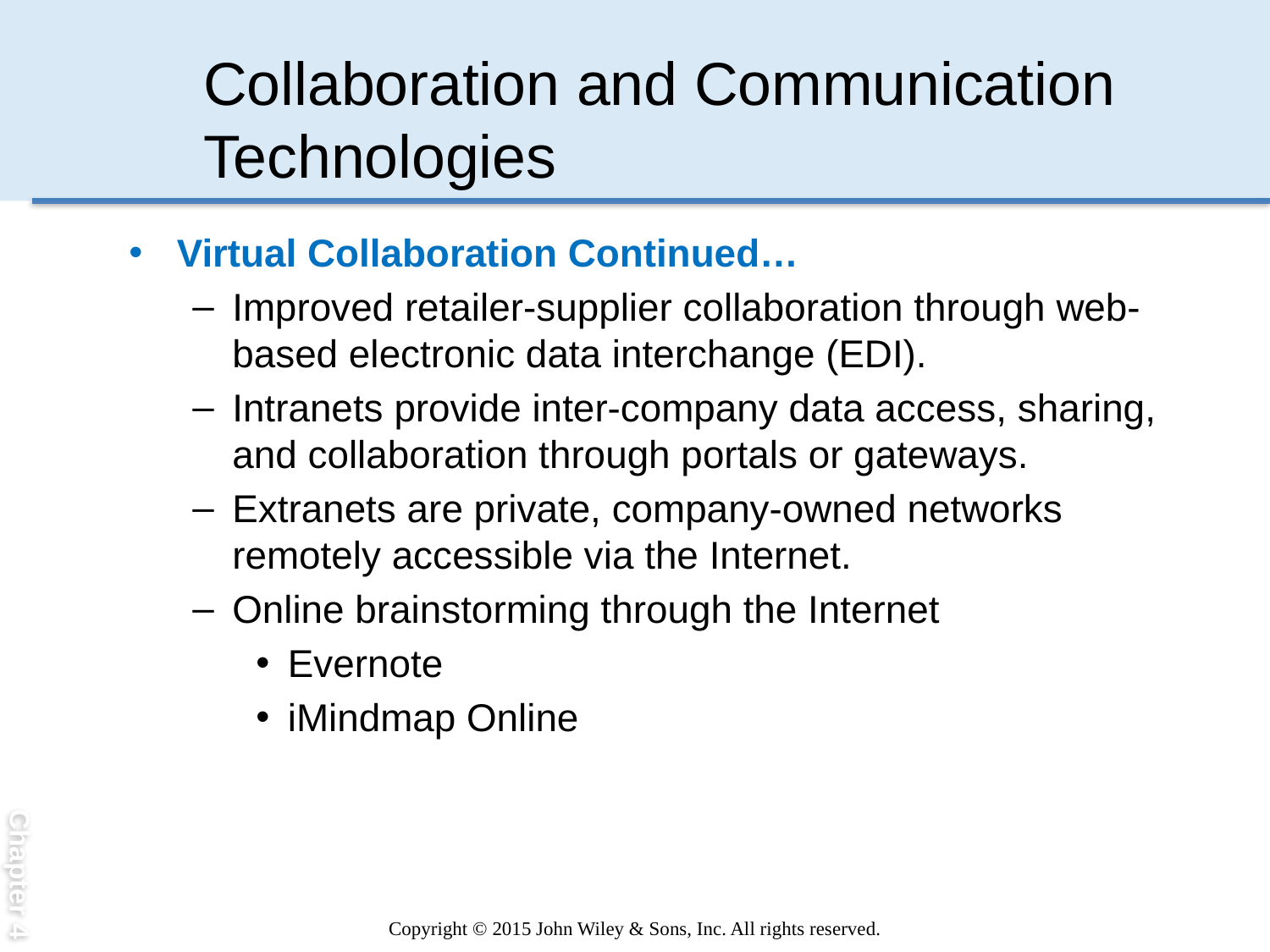

Chapter 4
# Collaboration and Communication Technologies
Virtual Collaboration Continued…
Improved retailer-supplier collaboration through web-based electronic data interchange (EDI).
Intranets provide inter-company data access, sharing, and collaboration through portals or gateways.
Extranets are private, company-owned networks remotely accessible via the Internet.
Online brainstorming through the Internet
Evernote
iMindmap Online